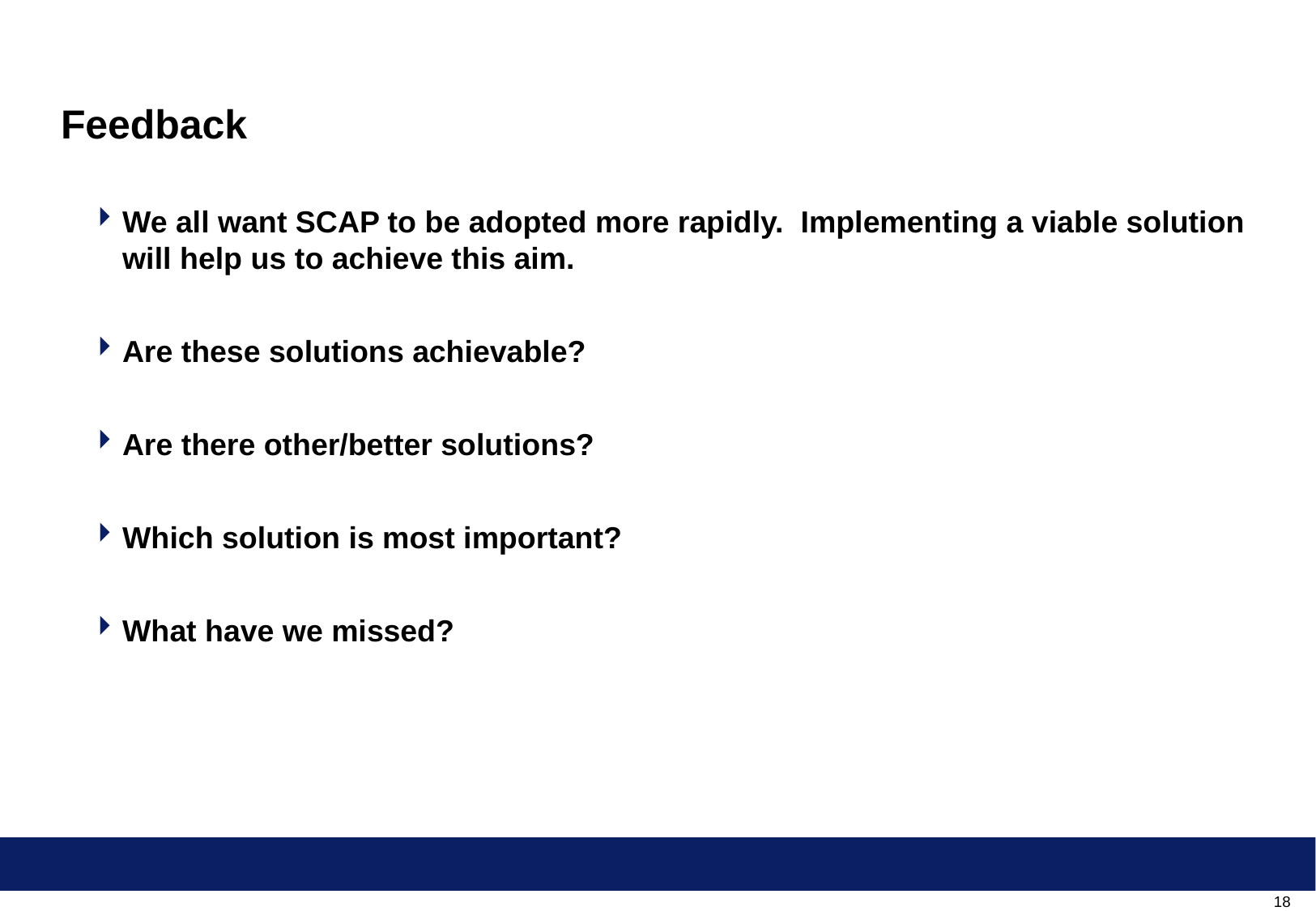

# Feedback
We all want SCAP to be adopted more rapidly.  Implementing a viable solution will help us to achieve this aim.

Are these solutions achievable?

Are there other/better solutions?

Which solution is most important?

What have we missed?